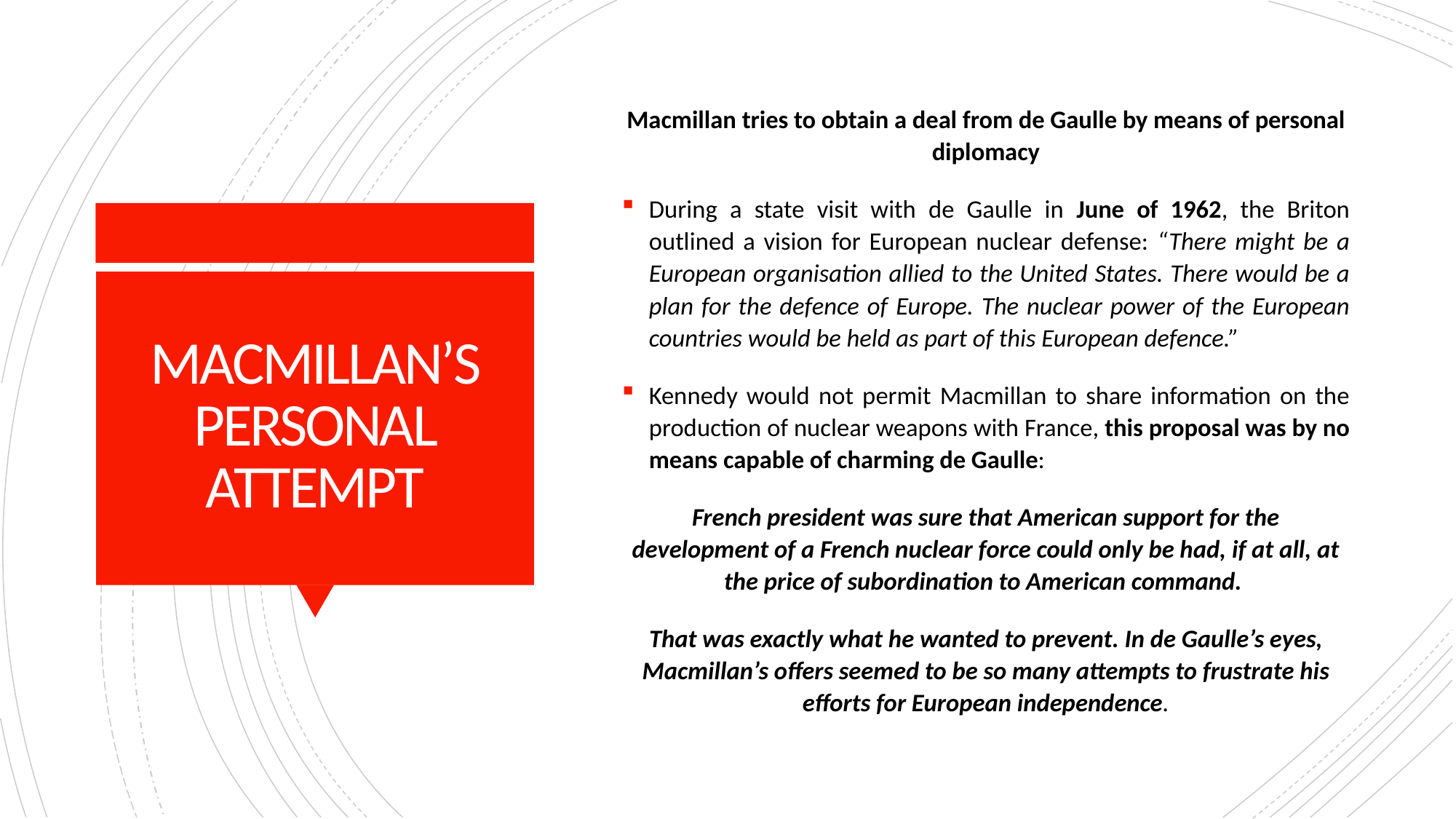

Macmillan tries to obtain a deal from de Gaulle by means of personal diplomacy
During a state visit with de Gaulle in June of 1962, the Briton outlined a vision for European nuclear defense: “There might be a European organisation allied to the United States. There would be a plan for the defence of Europe. The nuclear power of the European countries would be held as part of this European defence.”
Kennedy would not permit Macmillan to share information on the production of nuclear weapons with France, this proposal was by no means capable of charming de Gaulle:
French president was sure that American support for the development of a French nuclear force could only be had, if at all, at the price of subordination to American command.
That was exactly what he wanted to prevent. In de Gaulle’s eyes, Macmillan’s offers seemed to be so many attempts to frustrate his efforts for European independence.

# MACMILLAN’S PERSONAL ATTEMPT